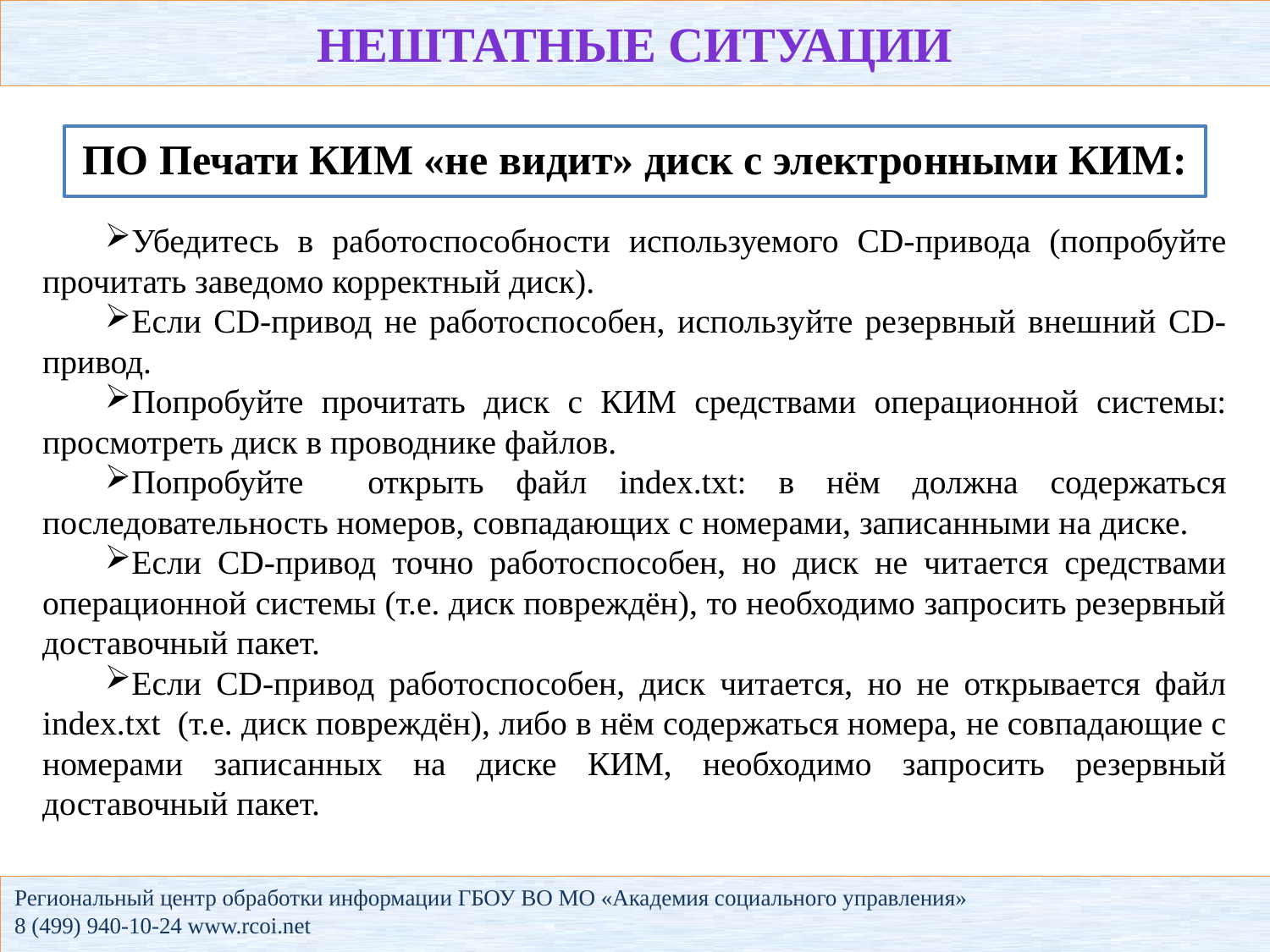

# Нештатные ситуации
ПО Печати КИМ «не видит» диск с электронными КИМ:
Убедитесь в работоспособности используемого CD-привода (попробуйте прочитать заведомо корректный диск).
Если CD-привод не работоспособен, используйте резервный внешний CD-привод.
Попробуйте прочитать диск с КИМ средствами операционной системы: просмотреть диск в проводнике файлов.
Попробуйте  открыть файл index.txt: в нём должна содержаться последовательность номеров, совпадающих с номерами, записанными на диске.
Если CD-привод точно работоспособен, но диск не читается средствами операционной системы (т.е. диск повреждён), то необходимо запросить резервный доставочный пакет.
Если CD-привод работоспособен, диск читается, но не открывается файл index.txt  (т.е. диск повреждён), либо в нём содержаться номера, не совпадающие с номерами записанных на диске КИМ, необходимо запросить резервный доставочный пакет.